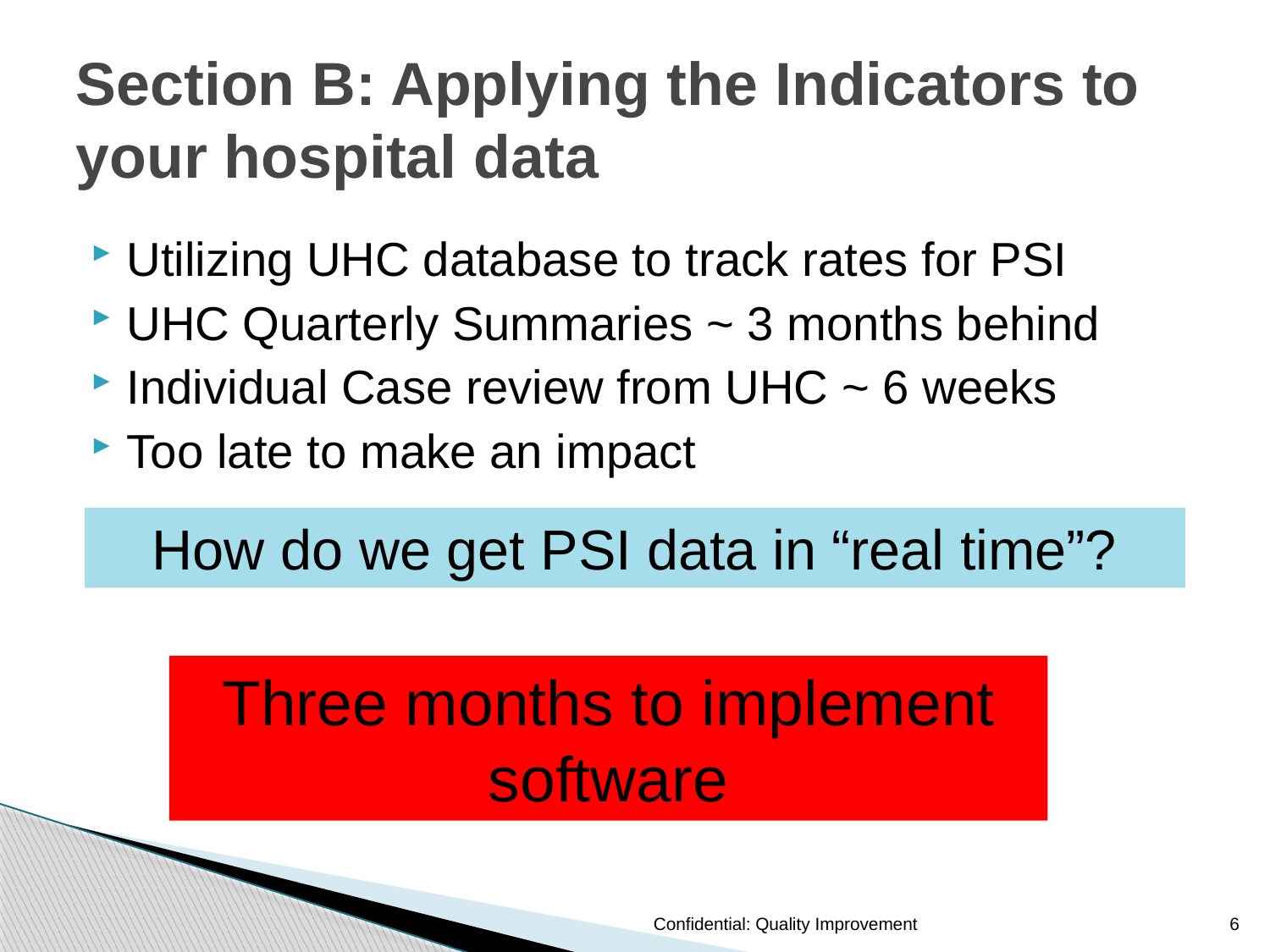

# Section B: Applying the Indicators to your hospital data
Utilizing UHC database to track rates for PSI
UHC Quarterly Summaries ~ 3 months behind
Individual Case review from UHC ~ 6 weeks
Too late to make an impact
How do we get PSI data in “real time”?
Three months to implement software
Confidential: Quality Improvement
6